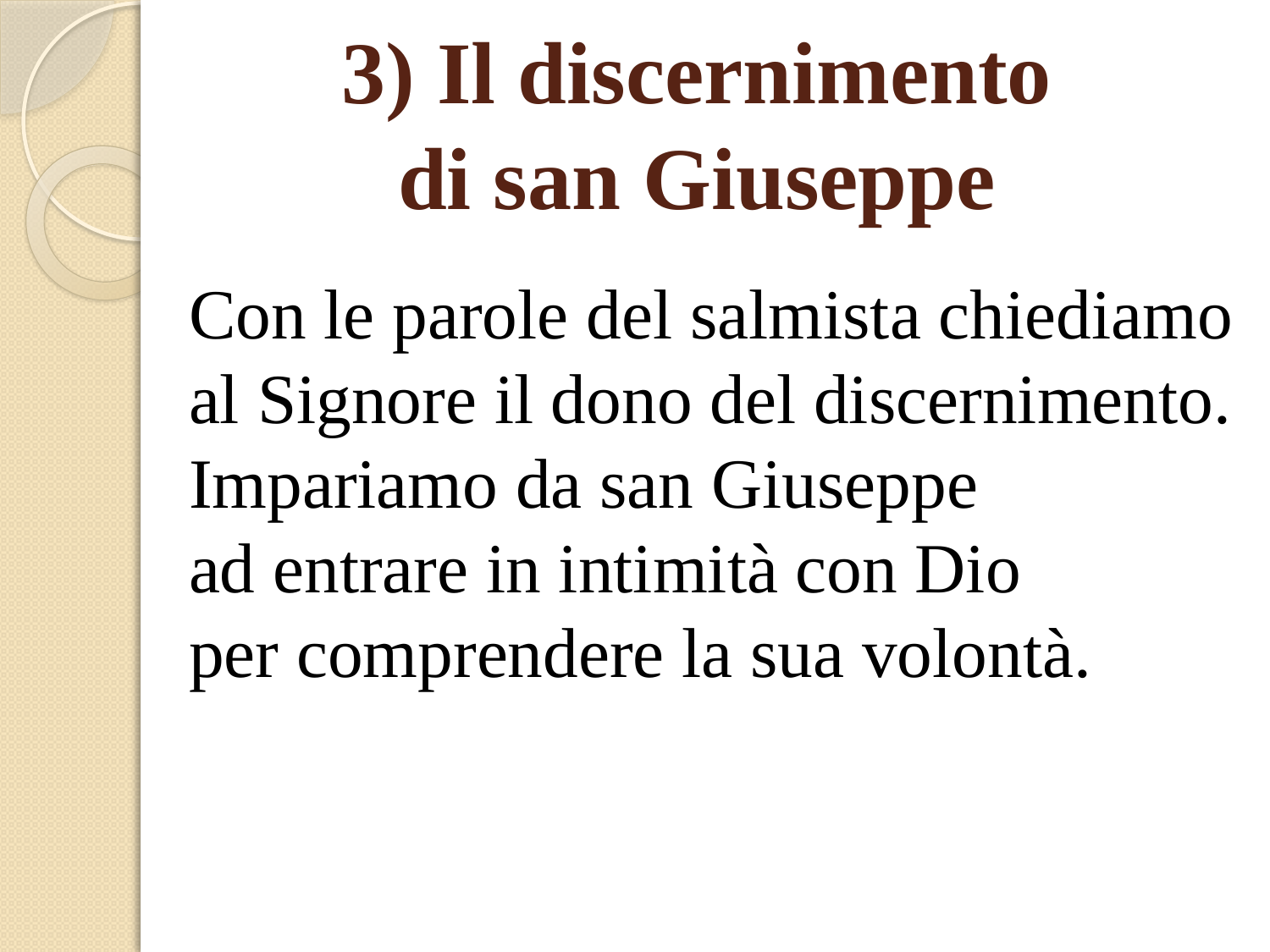

3) Il discernimento
di san Giuseppe
Con le parole del salmista chiediamo al Signore il dono del discernimento. Impariamo da san Giuseppe
ad entrare in intimità con Dio
per comprendere la sua volontà.